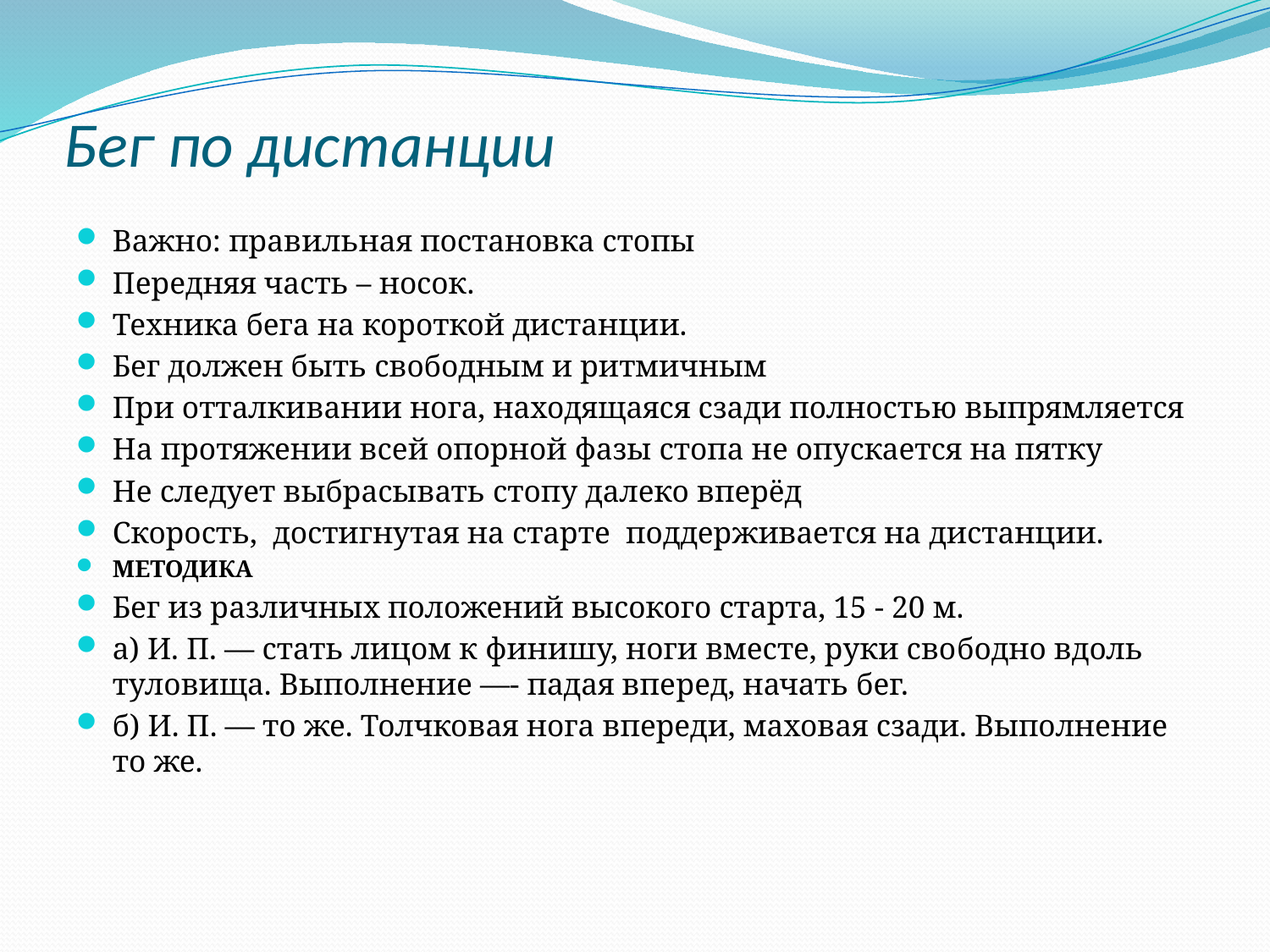

# Бег по дистанции
Важно: правильная постановка стопы
Передняя часть – носок.
Техника бега на короткой дистанции.
Бег должен быть свободным и ритмичным
При отталкивании нога, находящаяся сзади полностью выпрямляется
На протяжении всей опорной фазы стопа не опускается на пятку
Не следует выбрасывать стопу далеко вперёд
Скорость,  достигнутая на старте  поддерживается на дистанции.
МЕТОДИКА
Бег из различных положений высокого старта, 15 - 20 м.
а) И. П. — стать лицом к финишу, ноги вместе, руки сво­бодно вдоль туловища. Выполнение —- падая впе­ред, начать бег.
б) И. П. — то же. Толчковая нога впереди, маховая сзади. Выполнение то же.